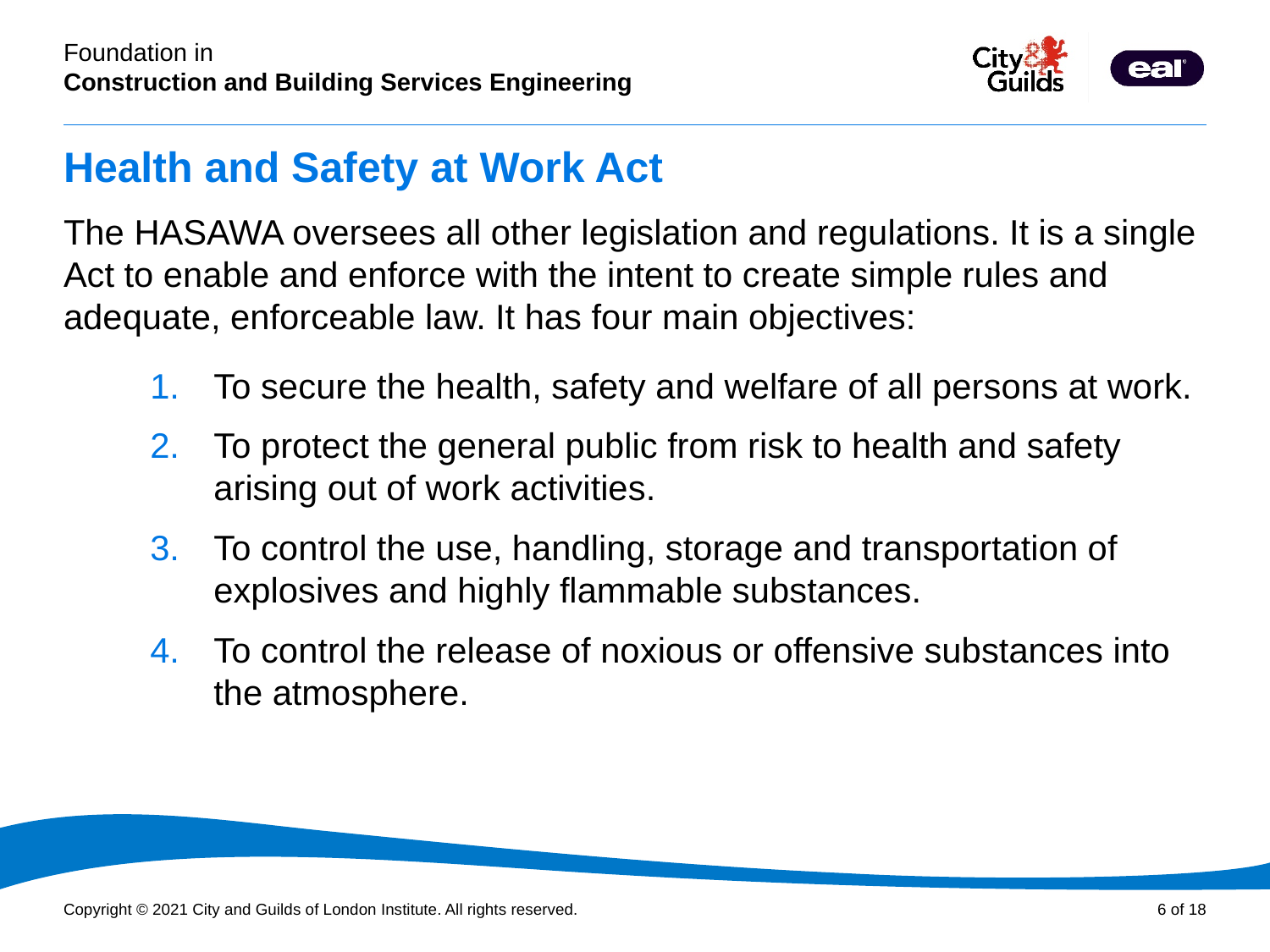

# Health and Safety at Work Act
The HASAWA oversees all other legislation and regulations. It is a single Act to enable and enforce with the intent to create simple rules and adequate, enforceable law. It has four main objectives:
To secure the health, safety and welfare of all persons at work.
To protect the general public from risk to health and safety arising out of work activities.
To control the use, handling, storage and transportation of explosives and highly flammable substances.
To control the release of noxious or offensive substances into the atmosphere.